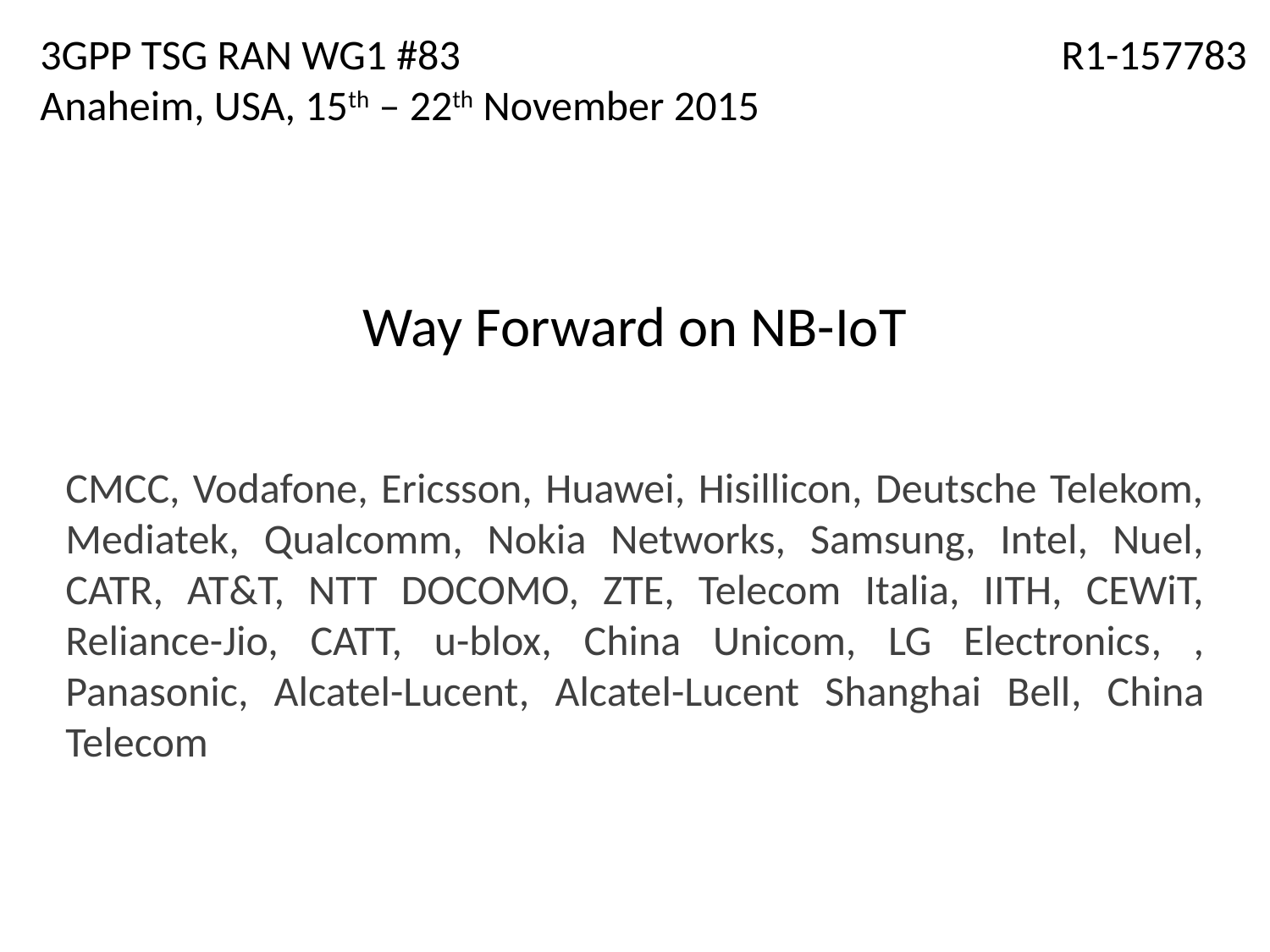

3GPP TSG RAN WG1 #83
Anaheim, USA, 15th – 22th November 2015
R1-157783
# Way Forward on NB-IoT
CMCC, Vodafone, Ericsson, Huawei, Hisillicon, Deutsche Telekom, Mediatek, Qualcomm, Nokia Networks, Samsung, Intel, Nuel, CATR, AT&T, NTT DOCOMO, ZTE, Telecom Italia, IITH, CEWiT, Reliance-Jio, CATT, u-blox, China Unicom, LG Electronics, , Panasonic, Alcatel-Lucent, Alcatel-Lucent Shanghai Bell, China Telecom